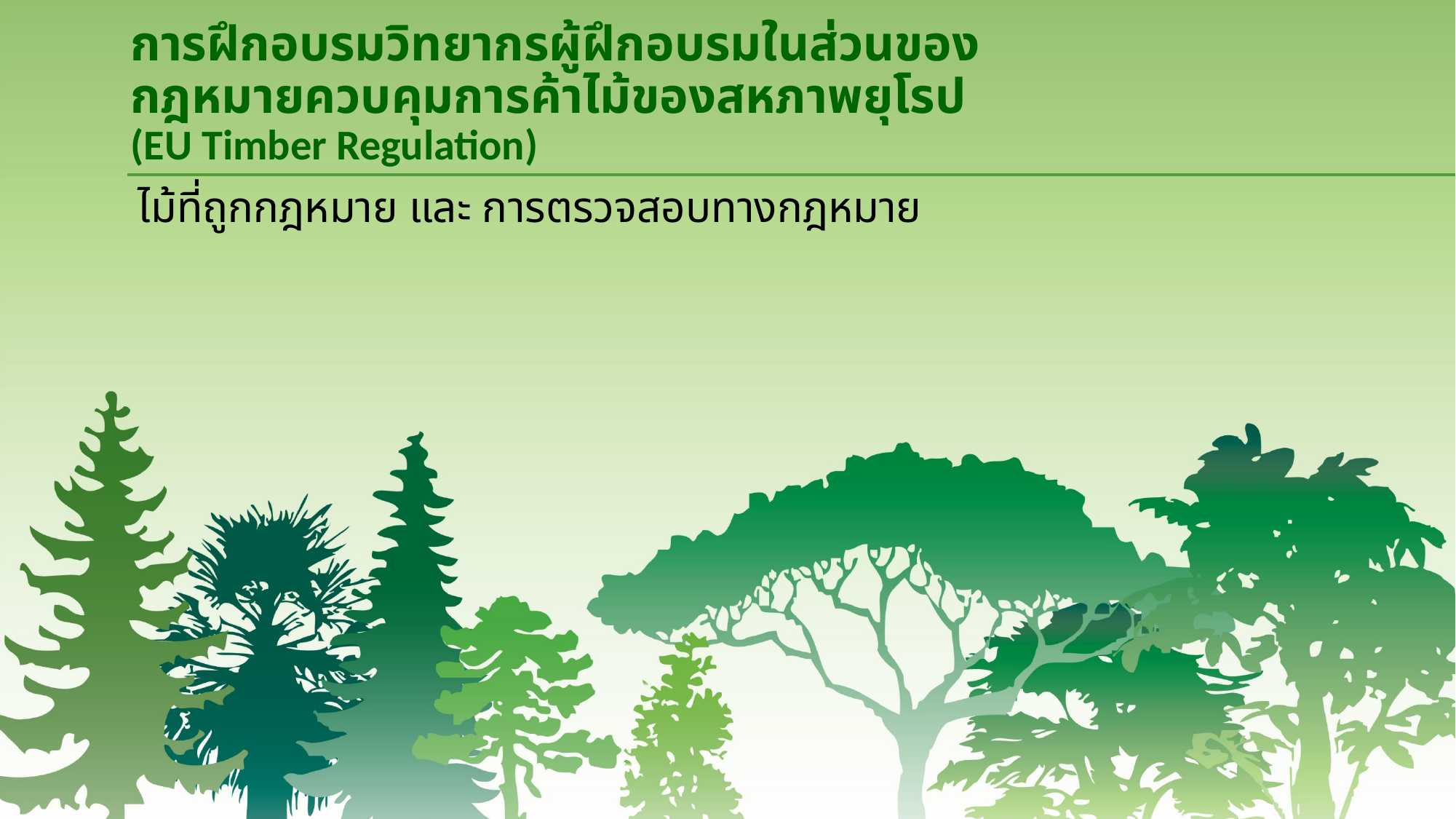

# การฝึกอบรมวิทยากรผู้ฝึกอบรมในส่วนของ กฎหมายควบคุมการค้าไม้ของสหภาพยุโรป (EU Timber Regulation)
ไม้ที่ถูกกฎหมาย และ การตรวจสอบทางกฎหมาย
2